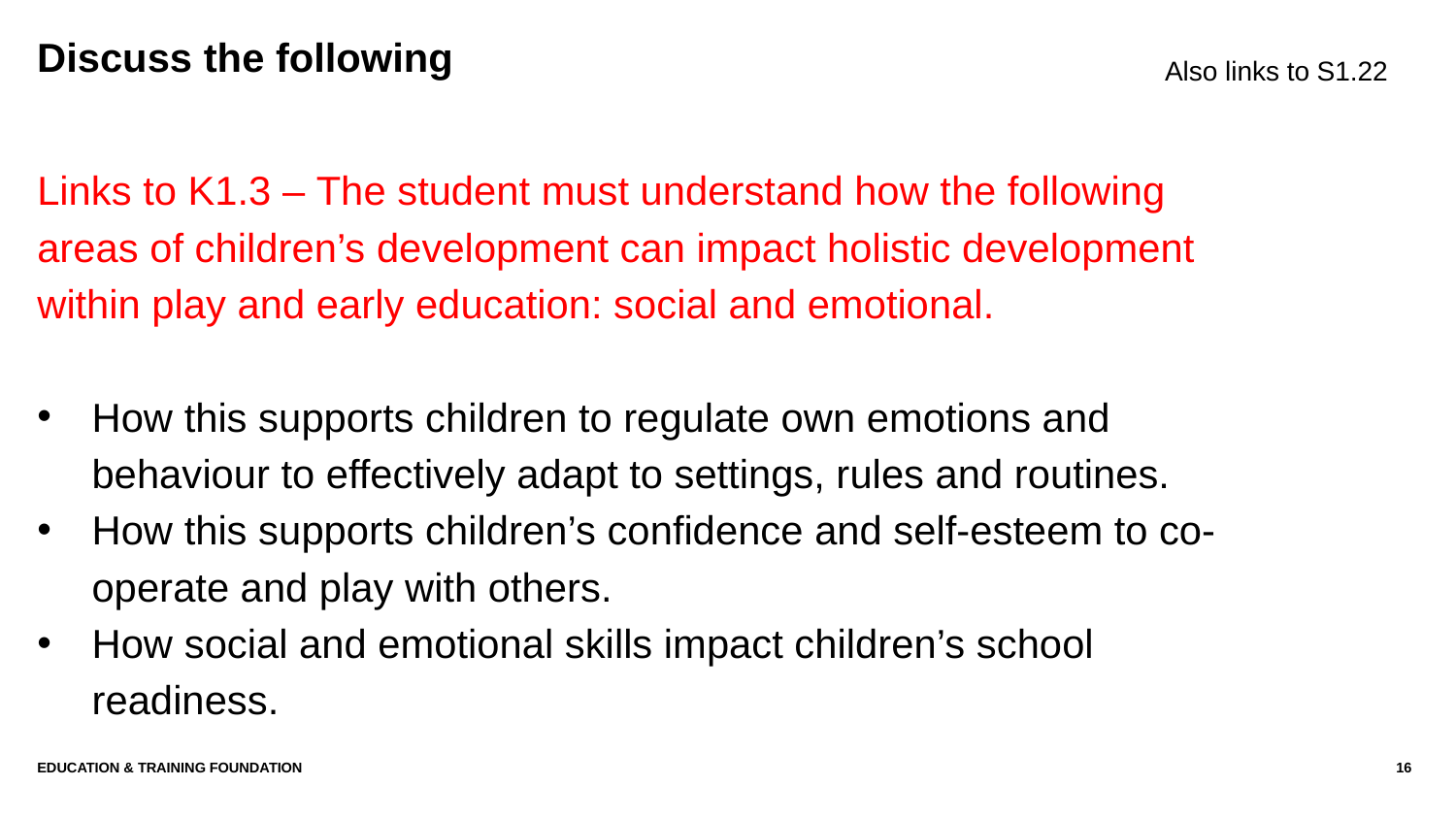

# Discuss the following
Also links to S1.22
Links to K1.3 – The student must understand how the following areas of children’s development can impact holistic development within play and early education: social and emotional.

How this supports children to regulate own emotions and behaviour to effectively adapt to settings, rules and routines.
How this supports children’s confidence and self-esteem to co-operate and play with others.
How social and emotional skills impact children’s school readiness.

Education & Training Foundation
16